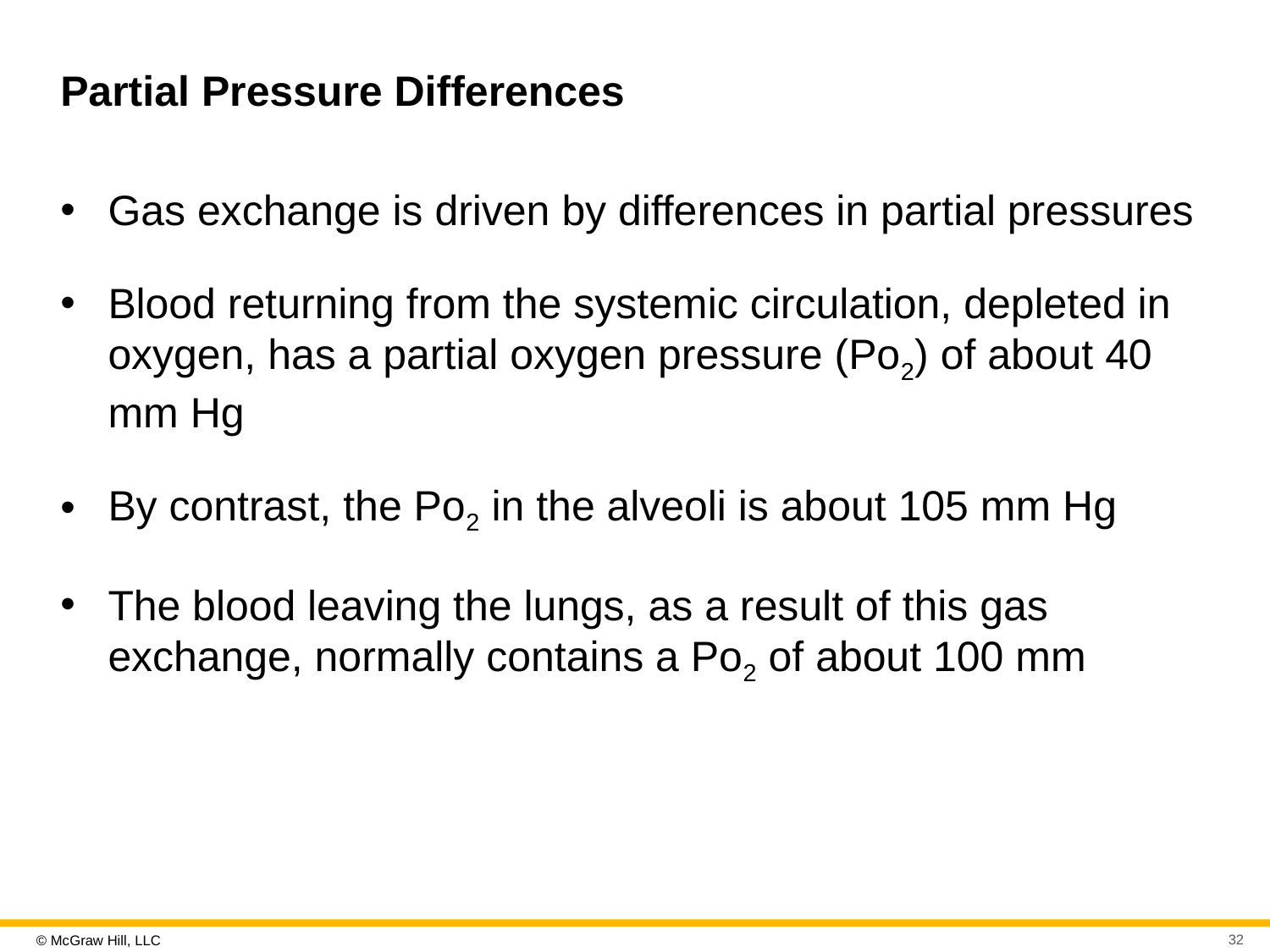

# Partial Pressure Differences
Gas exchange is driven by differences in partial pressures
Blood returning from the systemic circulation, depleted in oxygen, has a partial oxygen pressure (Po2) of about 40 mm Hg
By contrast, the Po2 in the alveoli is about 105 mm Hg
The blood leaving the lungs, as a result of this gas exchange, normally contains a Po2 of about 100 mm
32